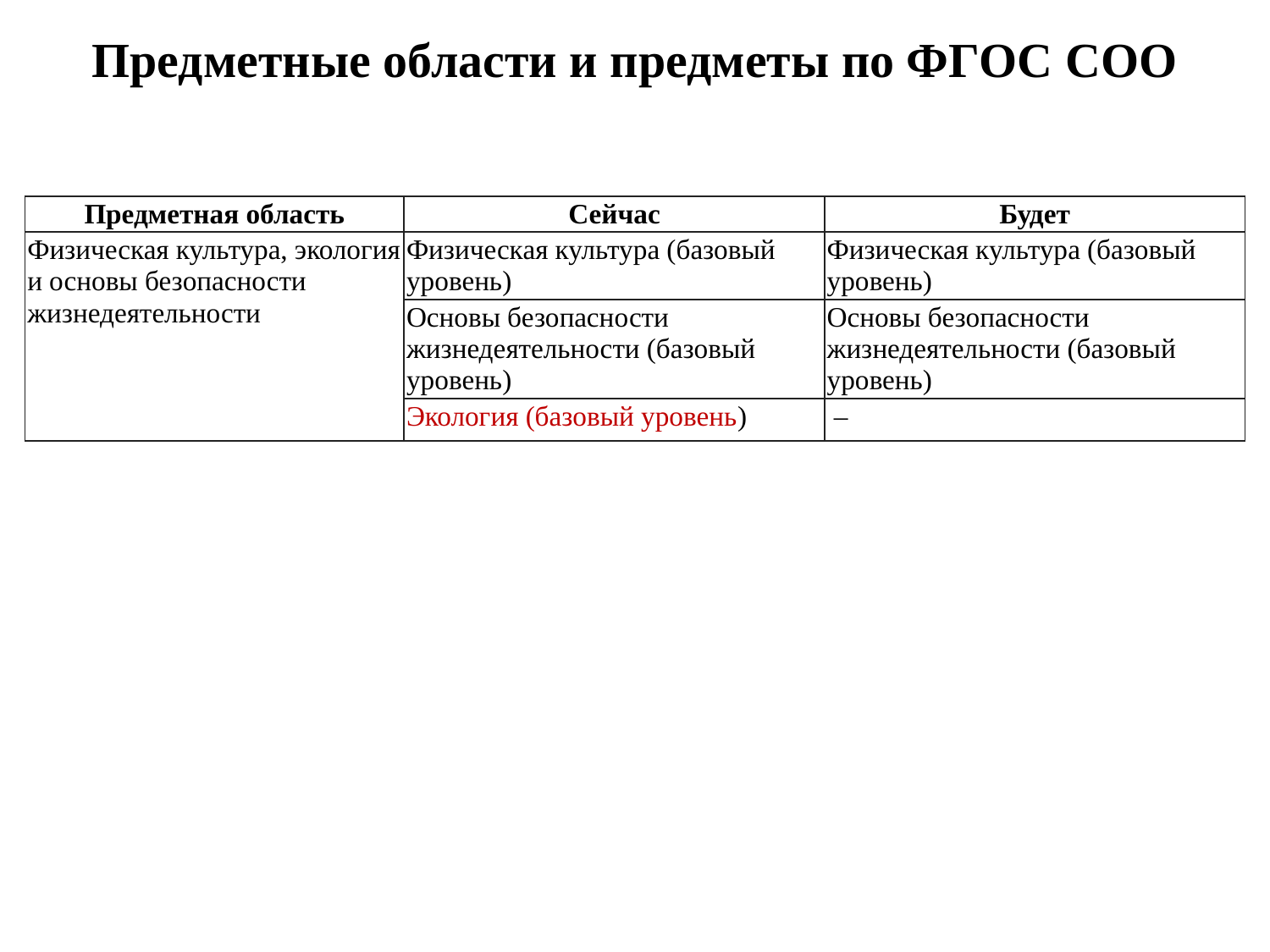

# Предметные области и предметы по ФГОС СОО
| Предметная область | Сейчас | Будет |
| --- | --- | --- |
| Физическая культура, экология и основы безопасности жизнедеятельности | Физическая культура (базовый уровень) | Физическая культура (базовый уровень) |
|  | Основы безопасности жизнедеятельности (базовый уровень) | Основы безопасности жизнедеятельности (базовый уровень) |
|  | Экология (базовый уровень) | – |